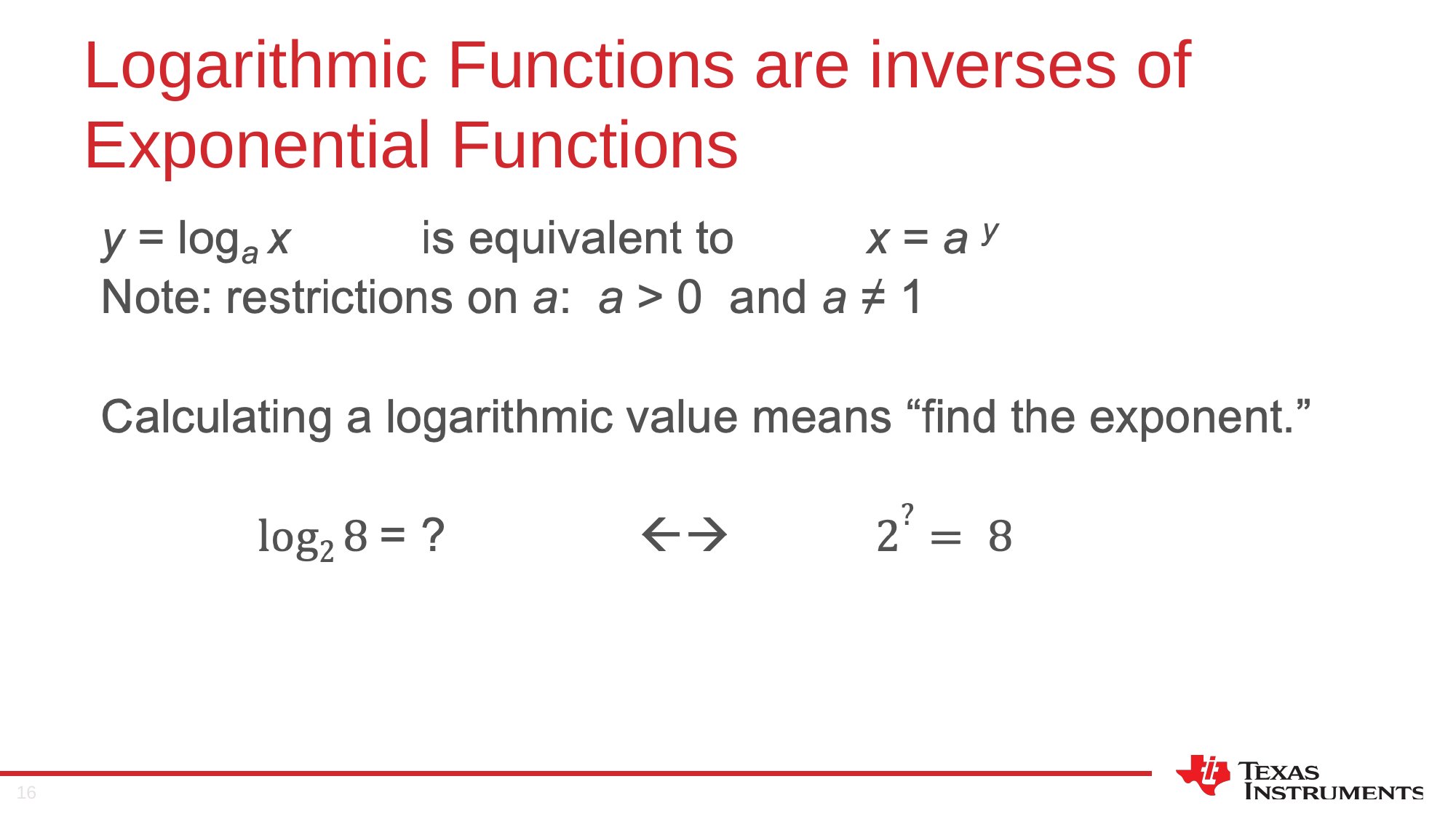

# Logarithmic Functions are inverses of Exponential Functions